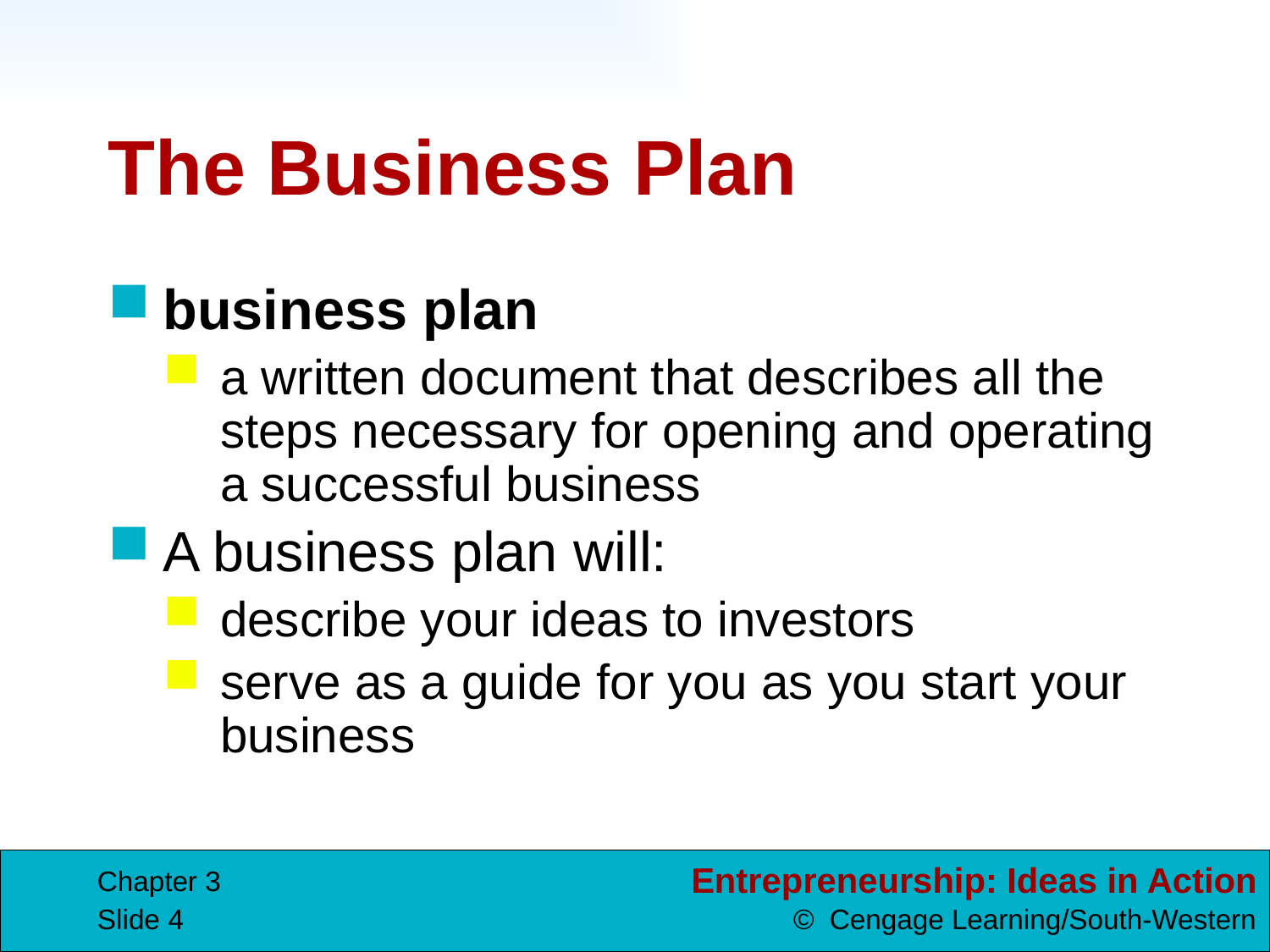

# The Business Plan
business plan
a written document that describes all the steps necessary for opening and operating a successful business
A business plan will:
describe your ideas to investors
serve as a guide for you as you start your business
Chapter 3
Slide 4